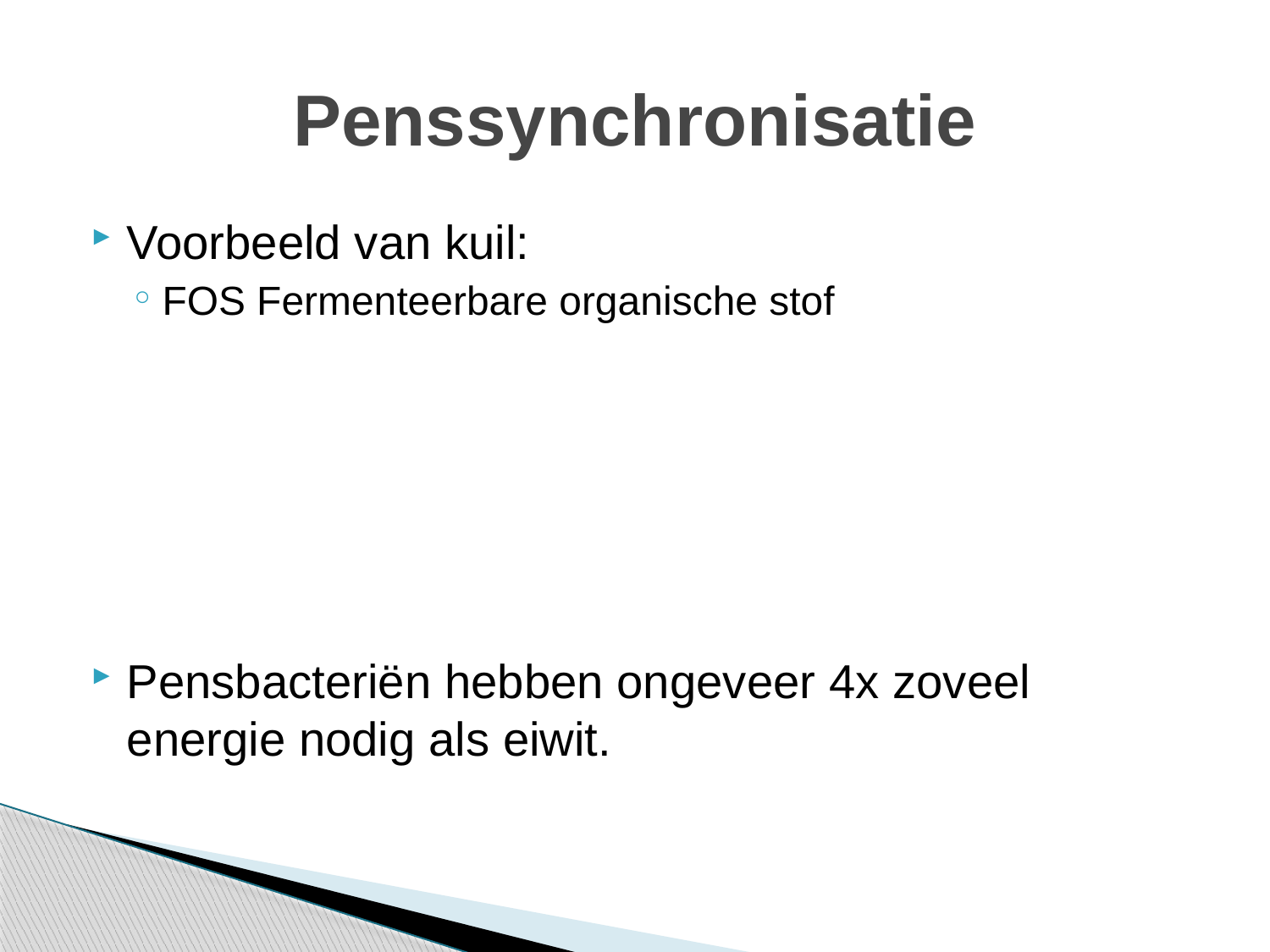

# Penssynchronisatie
Voorbeeld van kuil:
FOS Fermenteerbare organische stof

Pensbacteriën hebben ongeveer 4x zoveel energie nodig als eiwit.